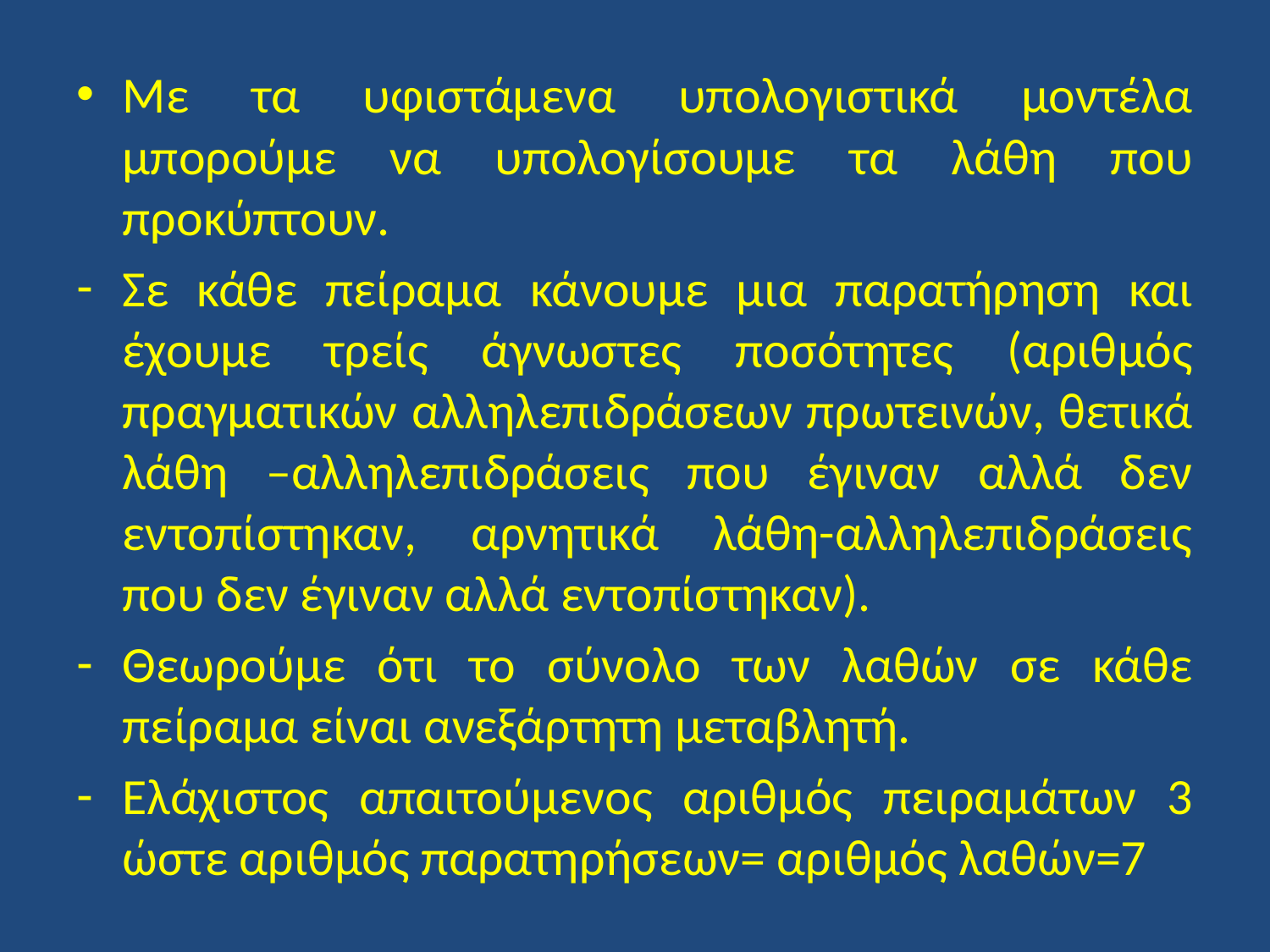

Με τα υφιστάμενα υπολογιστικά μοντέλα μπορούμε να υπολογίσουμε τα λάθη που προκύπτουν.
Σε κάθε πείραμα κάνουμε μια παρατήρηση και έχουμε τρείς άγνωστες ποσότητες (αριθμός πραγματικών αλληλεπιδράσεων πρωτεινών, θετικά λάθη –αλληλεπιδράσεις που έγιναν αλλά δεν εντοπίστηκαν, αρνητικά λάθη-αλληλεπιδράσεις που δεν έγιναν αλλά εντοπίστηκαν).
Θεωρούμε ότι το σύνολο των λαθών σε κάθε πείραμα είναι ανεξάρτητη μεταβλητή.
Ελάχιστος απαιτούμενος αριθμός πειραμάτων 3 ώστε αριθμός παρατηρήσεων= αριθμός λαθών=7